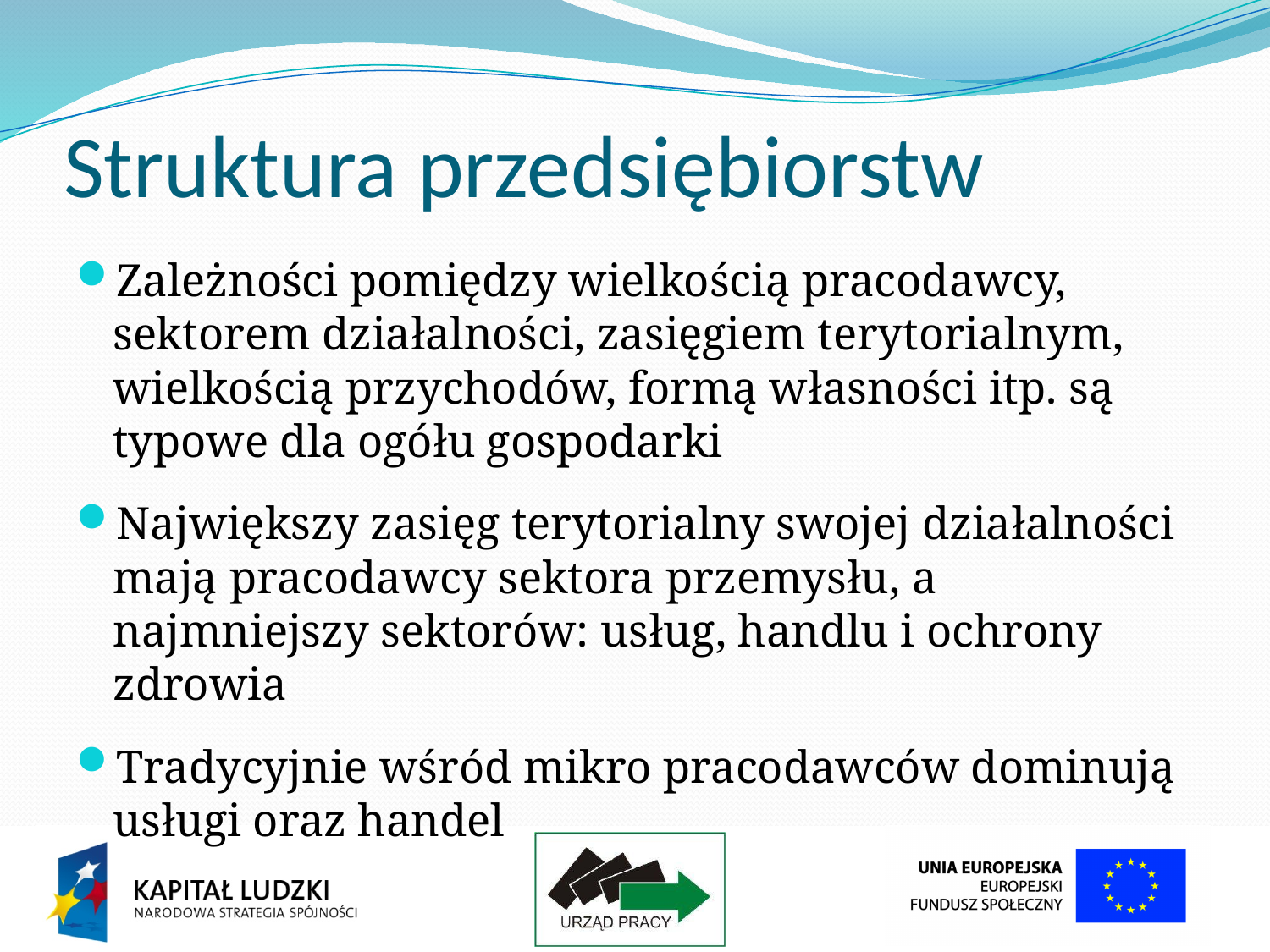

# Struktura przedsiębiorstw
Zależności pomiędzy wielkością pracodawcy, sektorem działalności, zasięgiem terytorialnym, wielkością przychodów, formą własności itp. są typowe dla ogółu gospodarki
Największy zasięg terytorialny swojej działalności mają pracodawcy sektora przemysłu, a najmniejszy sektorów: usług, handlu i ochrony zdrowia
Tradycyjnie wśród mikro pracodawców dominują usługi oraz handel